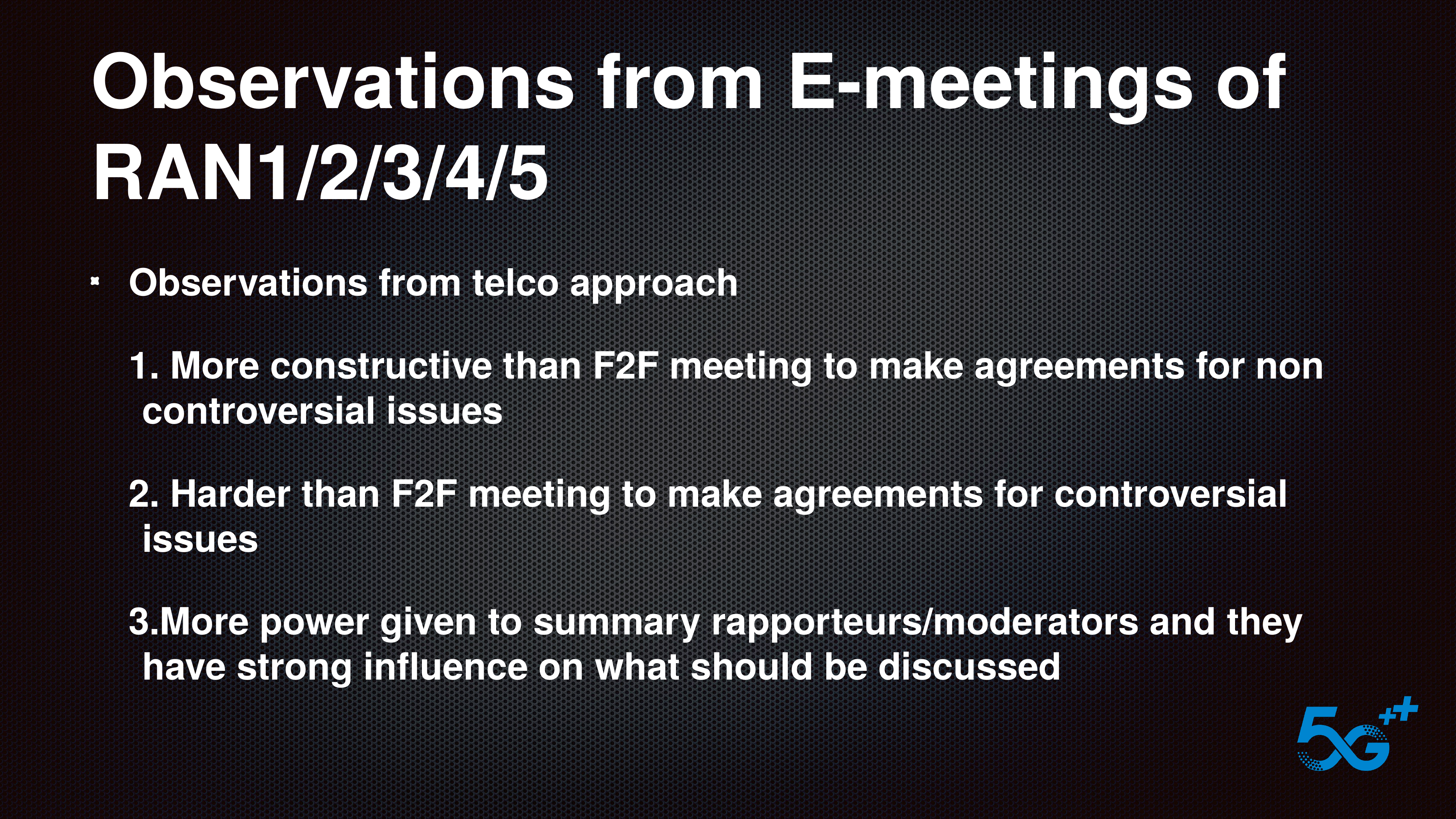

# Observations from E-meetings of RAN1/2/3/4/5
Observations from telco approach
 More constructive than F2F meeting to make agreements for non controversial issues
 Harder than F2F meeting to make agreements for controversial issues
More power given to summary rapporteurs/moderators and they have strong influence on what should be discussed